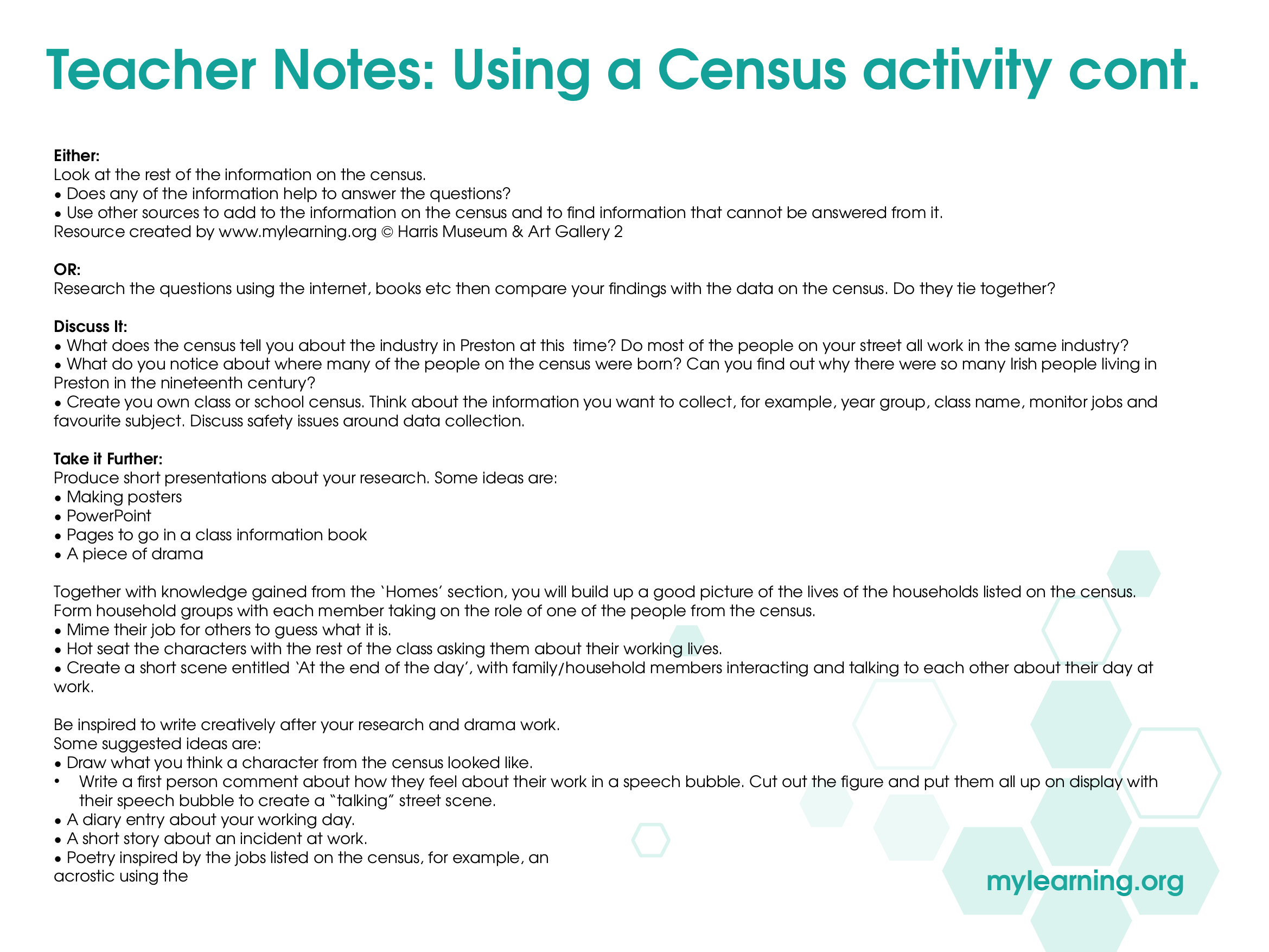

Teacher Notes: Using a Census activity cont.
Either:
Look at the rest of the information on the census.
• Does any of the information help to answer the questions?
• Use other sources to add to the information on the census and to find information that cannot be answered from it.
Resource created by www.mylearning.org © Harris Museum & Art Gallery 2

OR:
Research the questions using the internet, books etc then compare your findings with the data on the census. Do they tie together?

Discuss It:
• What does the census tell you about the industry in Preston at this  time? Do most of the people on your street all work in the same industry?
• What do you notice about where many of the people on the census were born? Can you find out why there were so many Irish people living in Preston in the nineteenth century?
• Create you own class or school census. Think about the information you want to collect, for example, year group, class name, monitor jobs and favourite subject. Discuss safety issues around data collection.

Take it Further:
Produce short presentations about your research. Some ideas are:
• Making posters
• PowerPoint
• Pages to go in a class information book
• A piece of drama

Together with knowledge gained from the ‘Homes’ section, you will build up a good picture of the lives of the households listed on the census.
Form household groups with each member taking on the role of one of the people from the census.
• Mime their job for others to guess what it is.
• Hot seat the characters with the rest of the class asking them about their working lives.
• Create a short scene entitled ‘At the end of the day’, with family/household members interacting and talking to each other about their day at work.

Be inspired to write creatively after your research and drama work.
Some suggested ideas are:
• Draw what you think a character from the census looked like.
Write a first person comment about how they feel about their work in a speech bubble. Cut out the figure and put them all up on display with their speech bubble to create a “talking” street scene.
• A diary entry about your working day.
• A short story about an incident at work.
• Poetry inspired by the jobs listed on the census, for example, an
acrostic using the

mylearning.org